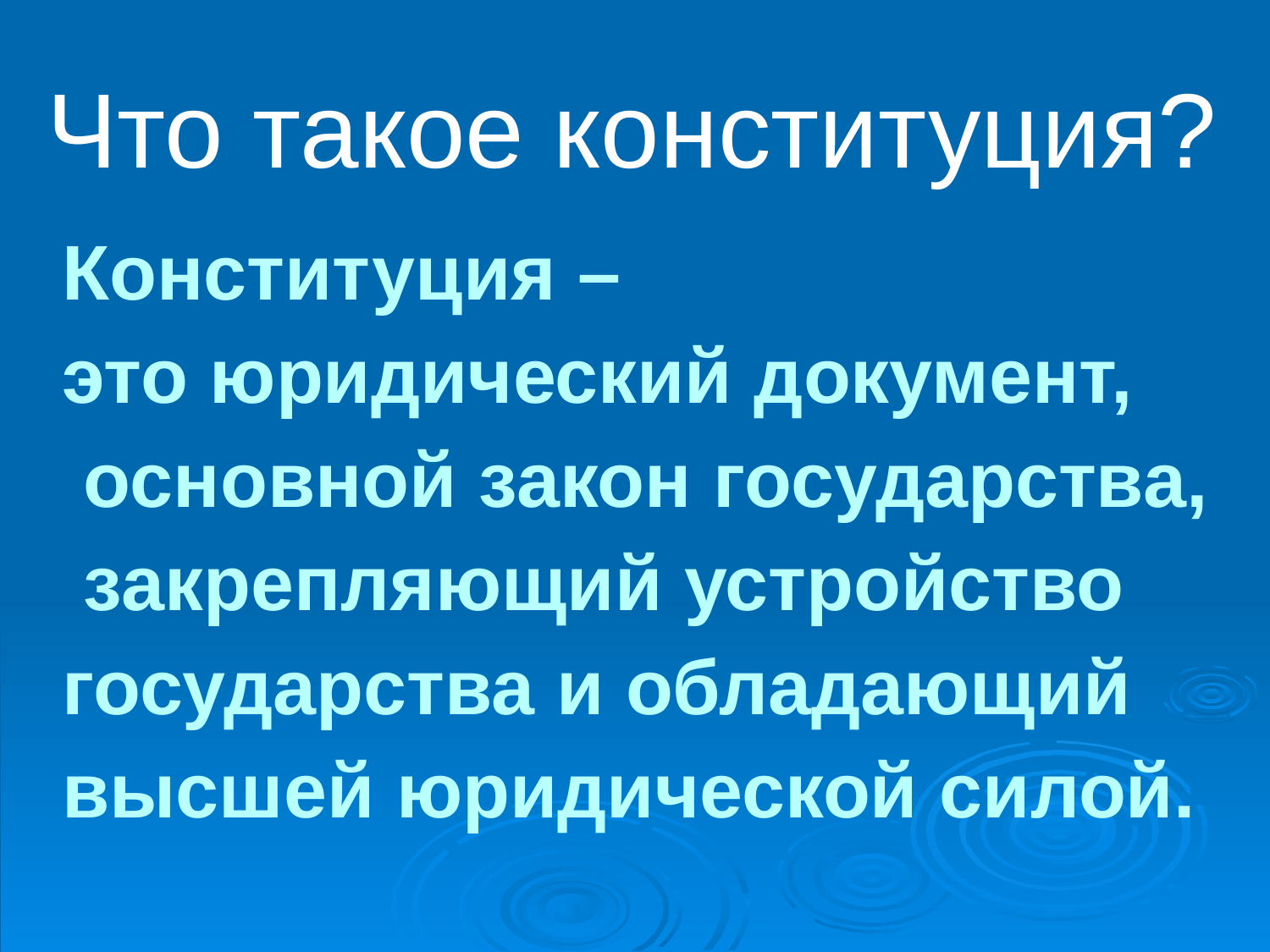

Что такое конституция?
Конституция –
это юридический документ,
 основной закон государства,
 закрепляющий устройство
государства и обладающий
высшей юридической силой.